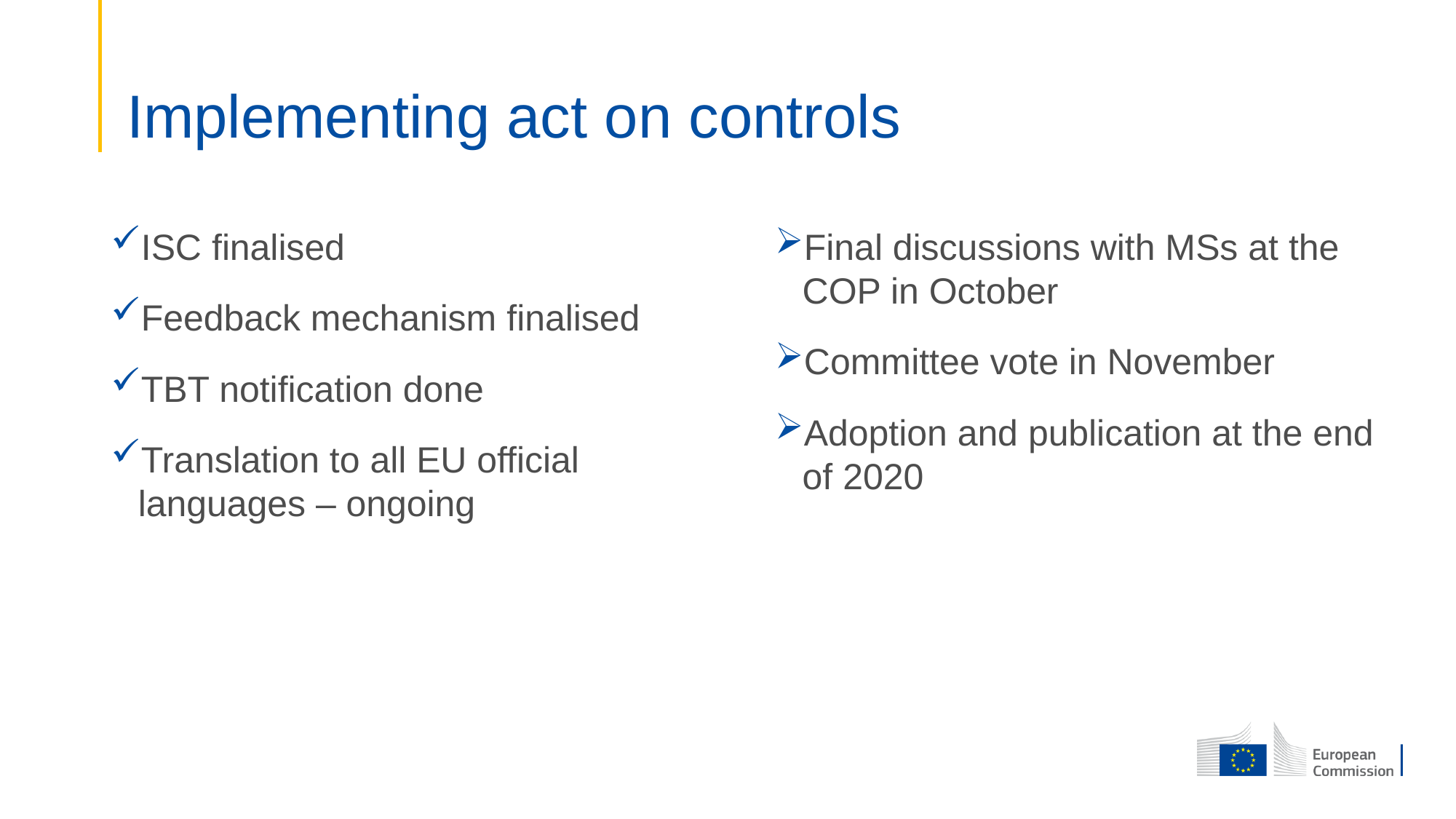

# Implementing act on controls
ISC finalised
Feedback mechanism finalised
TBT notification done
Translation to all EU official languages – ongoing

Final discussions with MSs at the COP in October
Committee vote in November
Adoption and publication at the end  of 2020